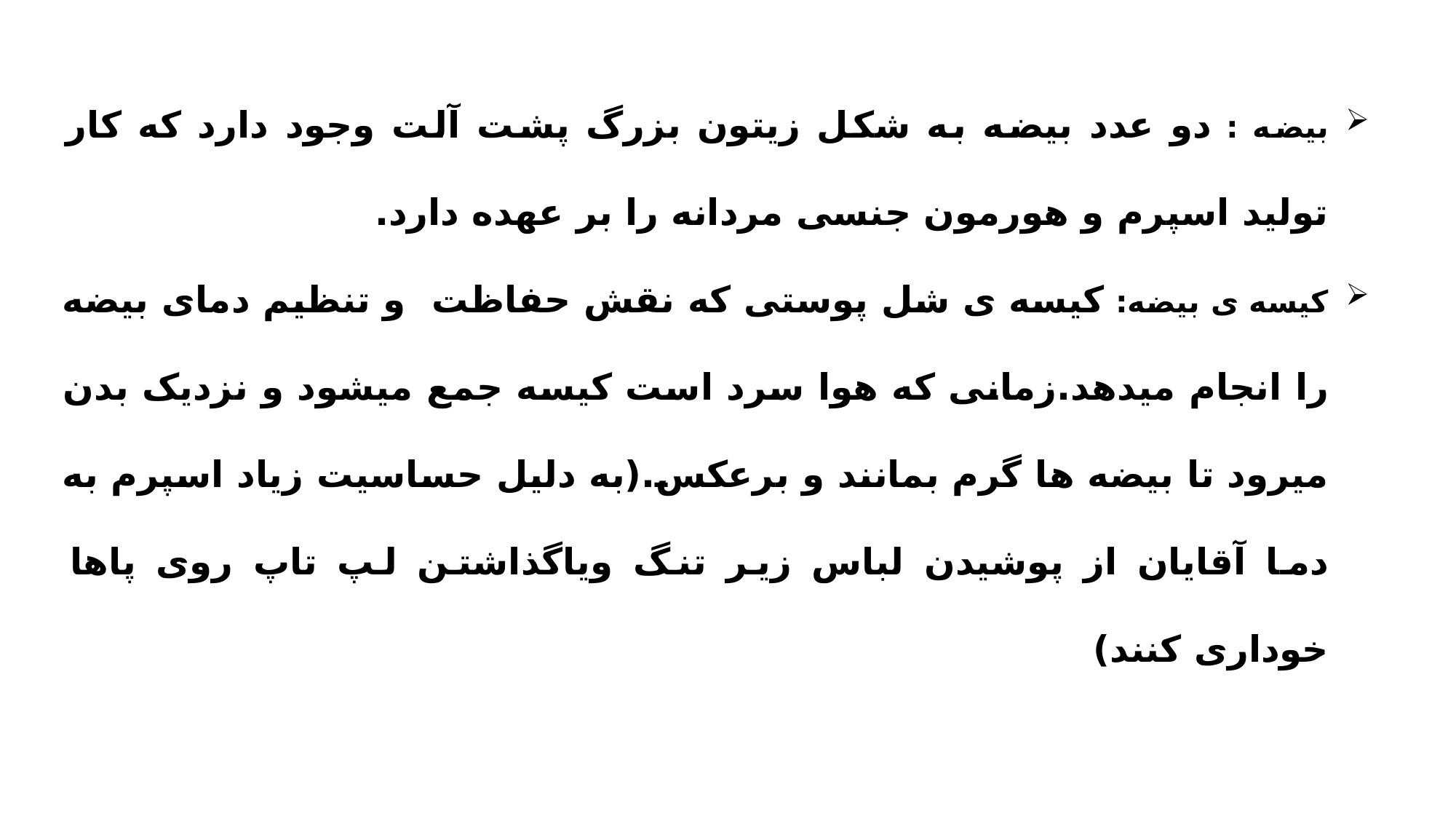

بیضه : دو عدد بیضه به شکل زیتون بزرگ پشت آلت وجود دارد که کار تولید اسپرم و هورمون جنسی مردانه را بر عهده دارد.
کیسه ی بیضه: کیسه ی شل پوستی که نقش حفاظت  و تنظیم دمای بیضه را انجام میدهد.زمانی که هوا سرد است کیسه جمع میشود و نزدیک بدن میرود تا بیضه ها گرم بمانند و برعکس.(به دلیل حساسیت زیاد اسپرم به دما آقایان از پوشیدن لباس زیر تنگ ویاگذاشتن لپ تاپ روی پاها خوداری کنند)
19